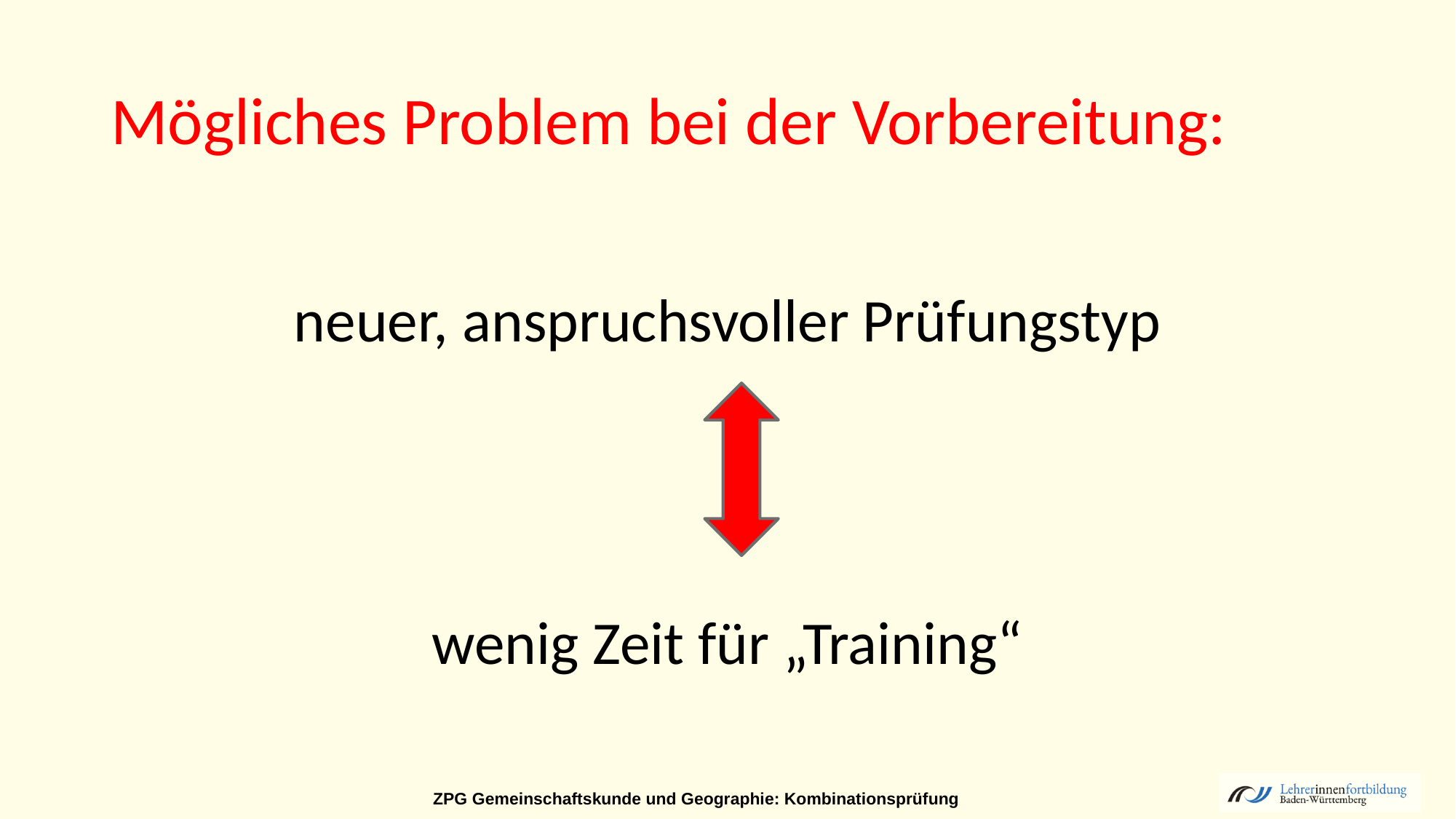

Mögliches Problem bei der Vorbereitung:

neuer, anspruchsvoller Prüfungstyp

wenig Zeit für „Training“